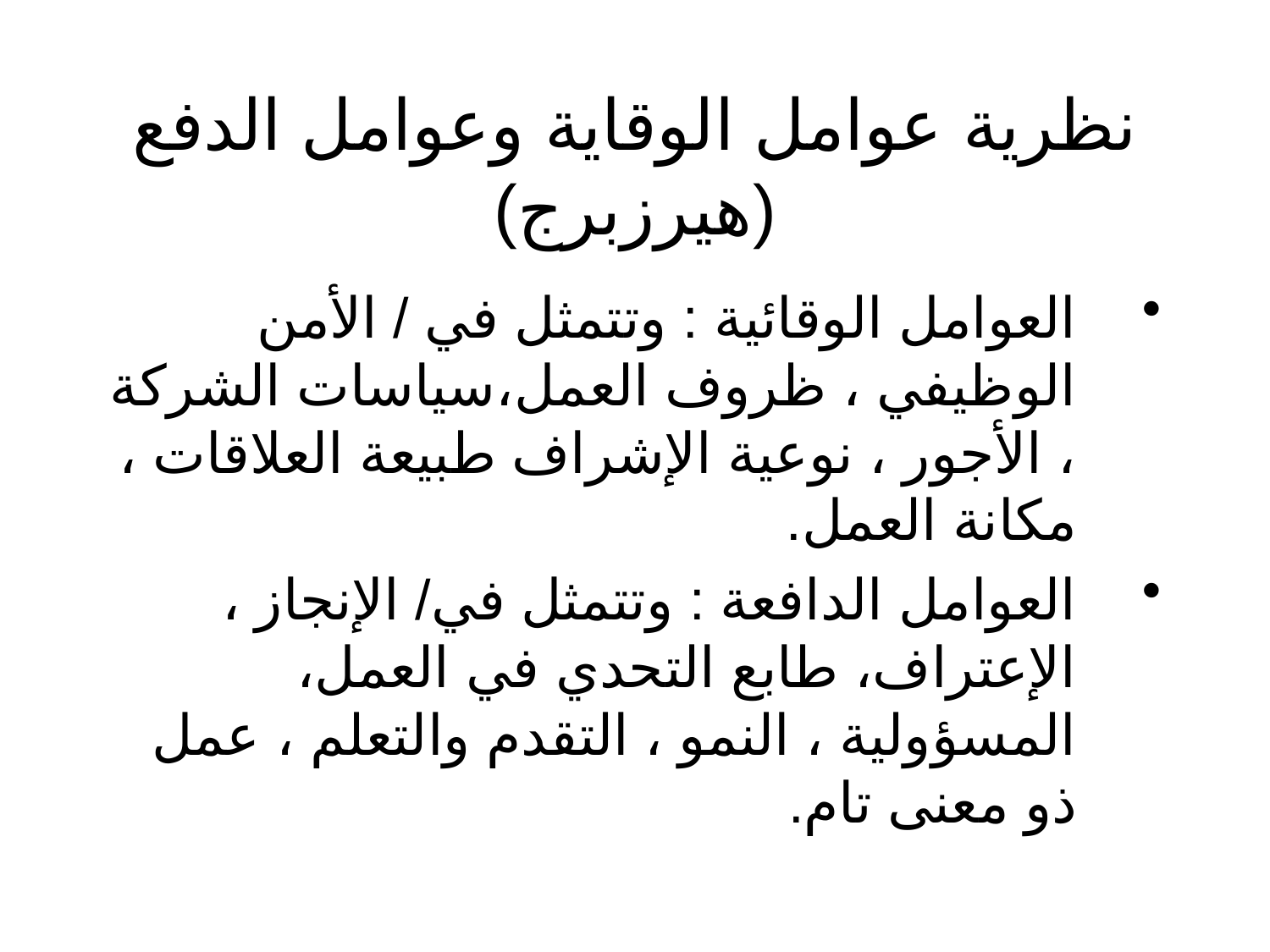

# نظرية عوامل الوقاية وعوامل الدفع (هيرزبرج)
العوامل الوقائية : وتتمثل في / الأمن الوظيفي ، ظروف العمل،سياسات الشركة ، الأجور ، نوعية الإشراف طبيعة العلاقات ، مكانة العمل.
العوامل الدافعة : وتتمثل في/ الإنجاز ، الإعتراف، طابع التحدي في العمل، المسؤولية ، النمو ، التقدم والتعلم ، عمل ذو معنى تام.